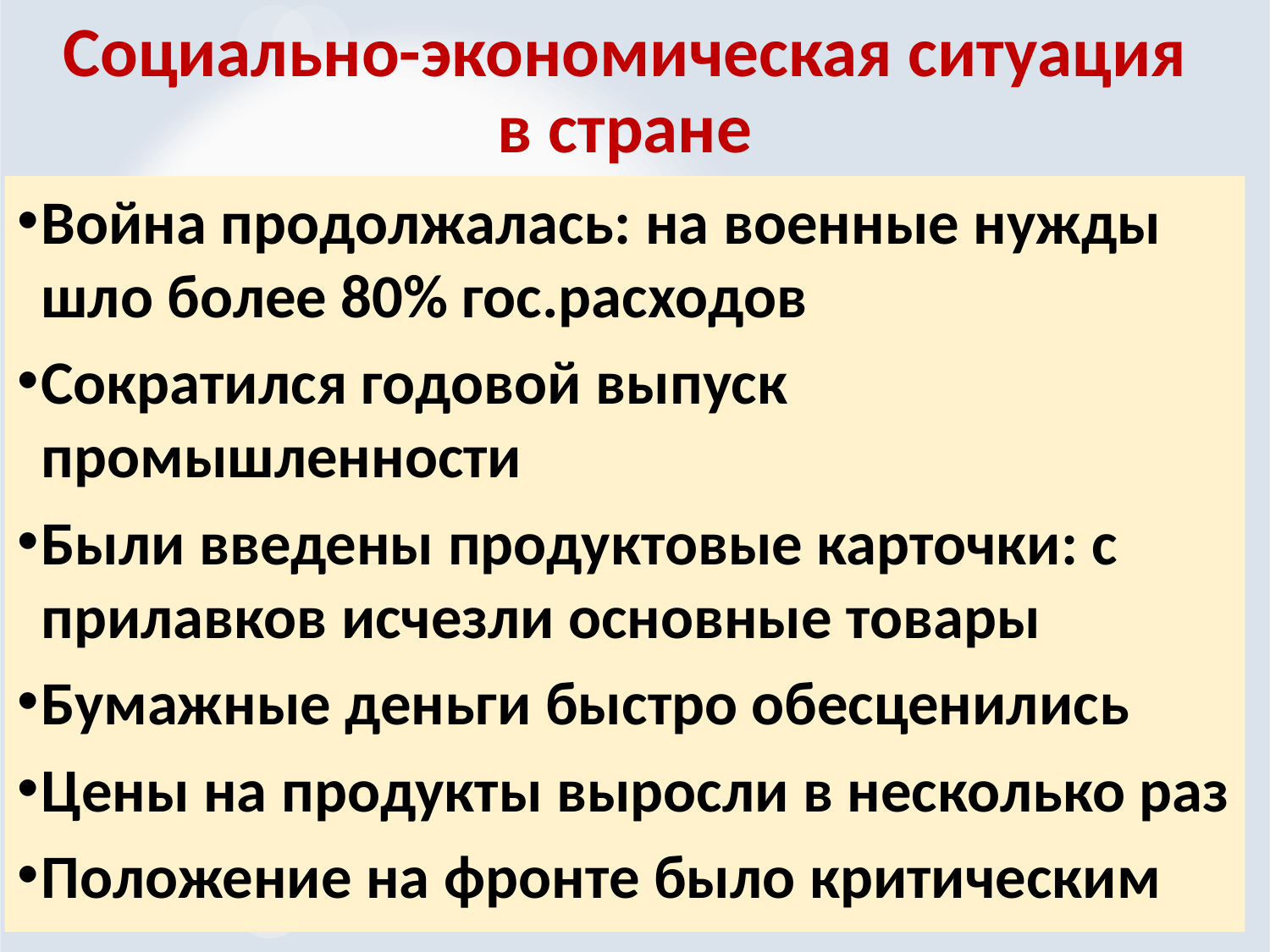

Социально-экономическая ситуация в стране
Война продолжалась: на военные нужды шло более 80% гос.расходов
Сократился годовой выпуск промышленности
Были введены продуктовые карточки: с прилавков исчезли основные товары
Бумажные деньги быстро обесценились
Цены на продукты выросли в несколько раз
Положение на фронте было критическим